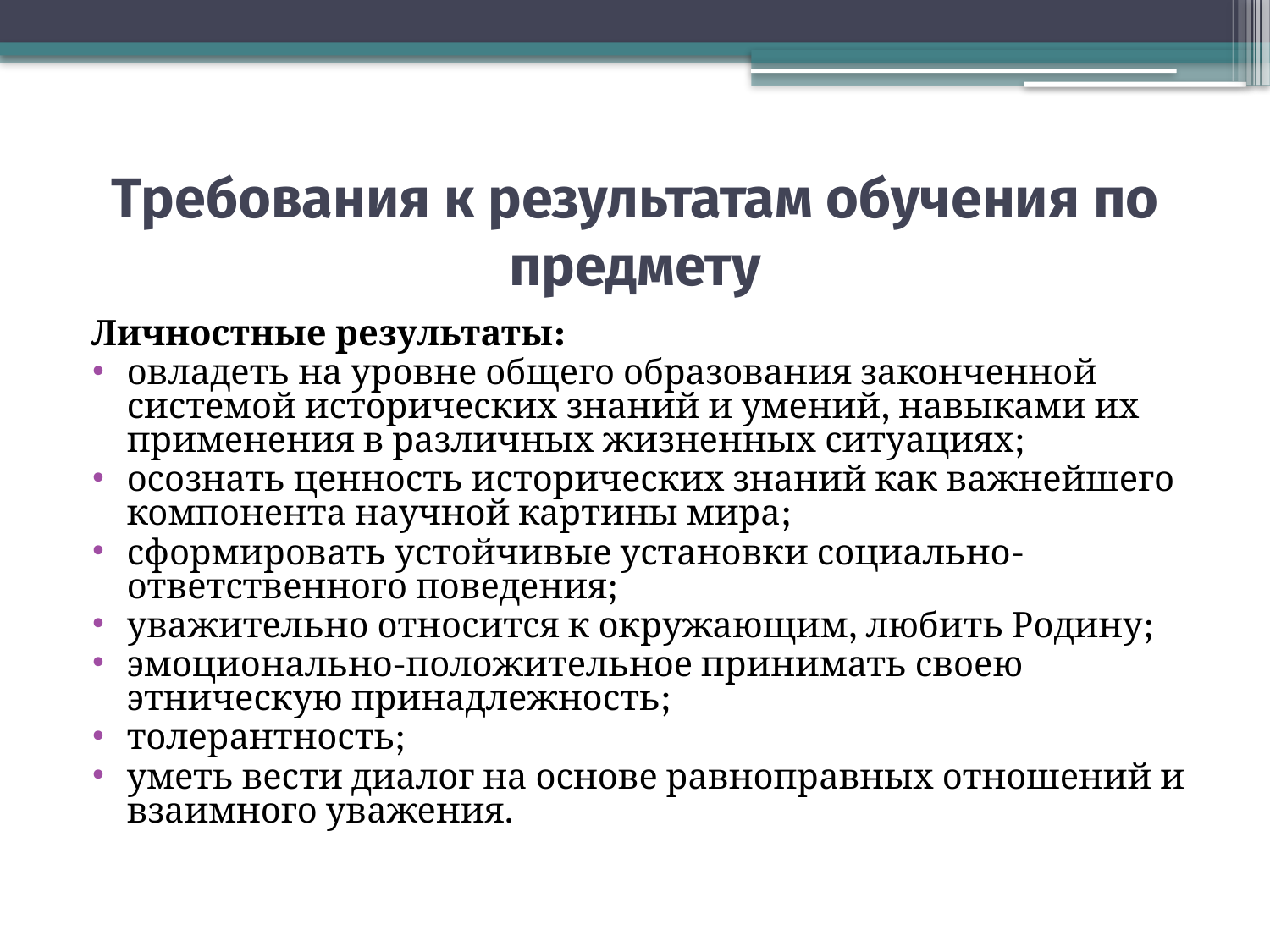

# Требования к результатам обучения по предмету
Личностные результаты:
овладеть на уровне общего образования законченной системой исторических знаний и умений, навыками их применения в различных жизненных ситуациях;
осознать ценность исторических знаний как важнейшего компонента научной картины мира;
сформировать устойчивые установки социально-ответственного поведения;
уважительно относится к окружающим, любить Родину;
эмоционально-положительное принимать своею этническую принадлежность;
толерантность;
уметь вести диалог на основе равноправных отношений и взаимного уважения.